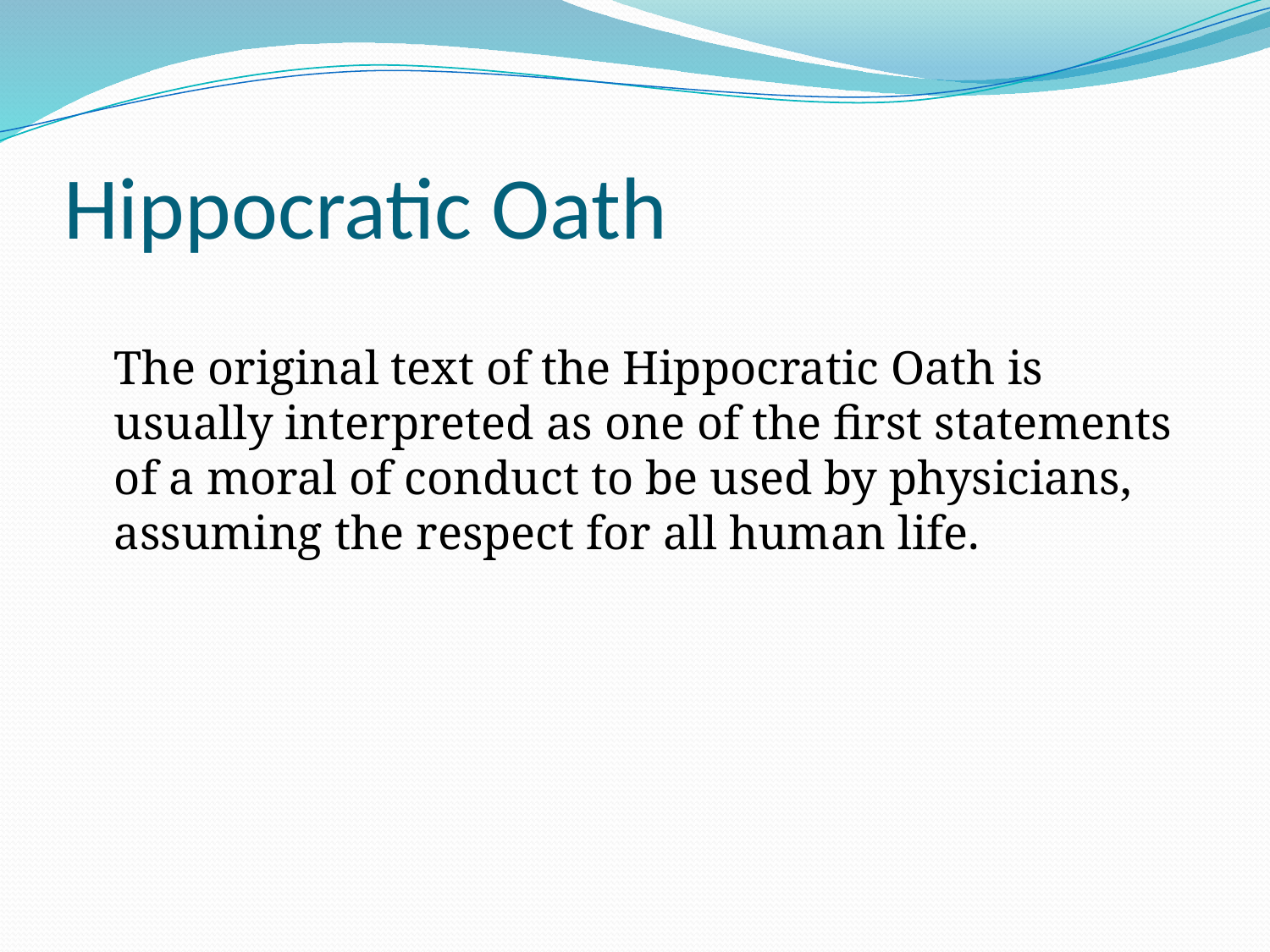

# Hippocratic Oath

	The original text of the Hippocratic Oath is usually interpreted as one of the first statements of a moral of conduct to be used by physicians, assuming the respect for all human life.